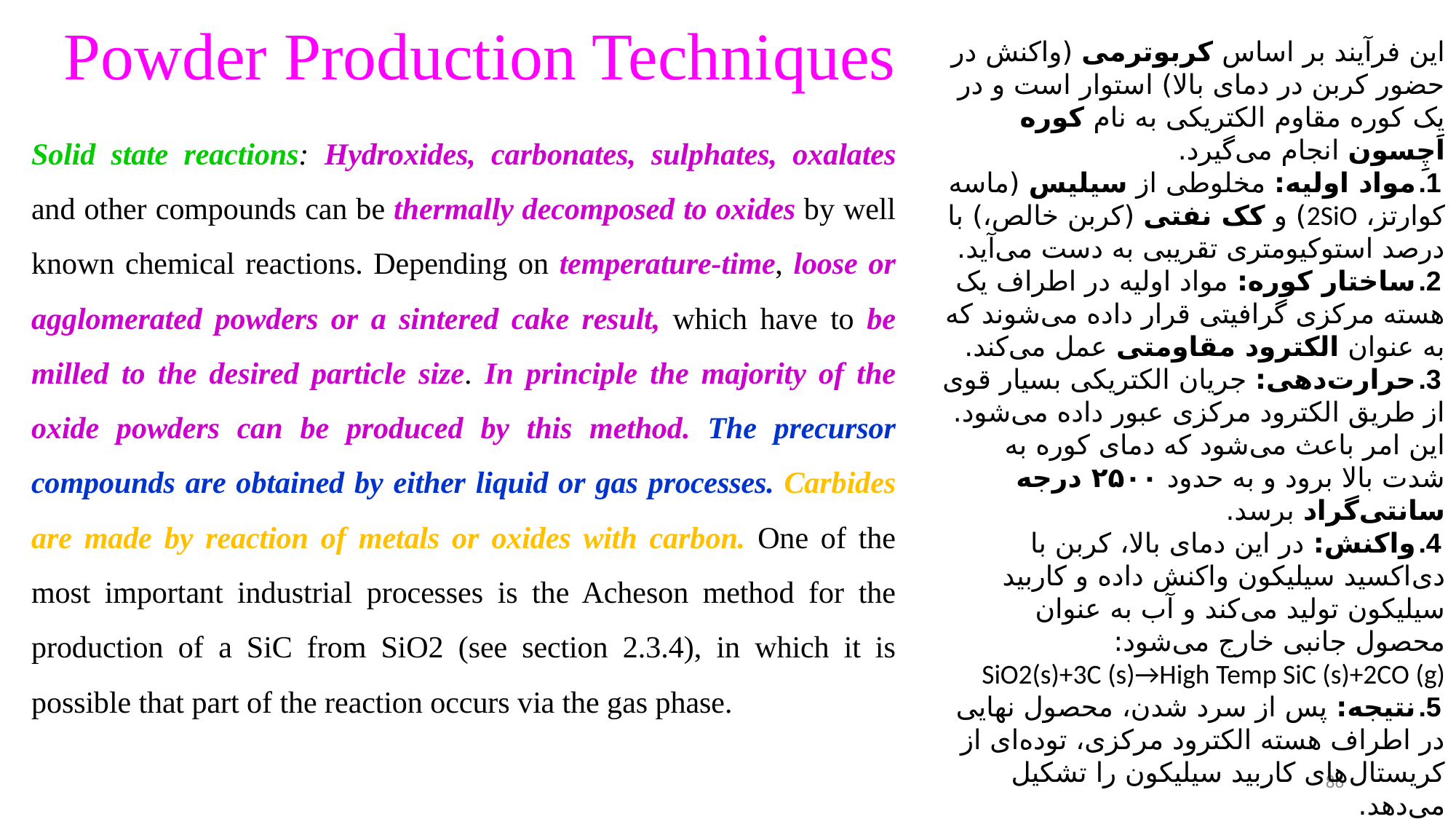

# Powder Production Techniques
این فرآیند بر اساس کربوترمی (واکنش در حضور کربن در دمای بالا) استوار است و در یک کوره مقاوم الکتریکی به نام کوره اَچِسون انجام می‌گیرد.
مواد اولیه: مخلوطی از سیلیس (ماسه کوارتز، 2SiO​) و کک نفتی (کربن خالص،) با درصد استوکیومتری تقریبی به دست می‌آید.
ساختار کوره: مواد اولیه در اطراف یک هسته مرکزی گرافیتی قرار داده می‌شوند که به عنوان الکترود مقاومتی عمل می‌کند.
حرارت‌دهی: جریان الکتریکی بسیار قوی از طریق الکترود مرکزی عبور داده می‌شود. این امر باعث می‌شود که دمای کوره به شدت بالا برود و به حدود ۲۵۰۰ درجه سانتی‌گراد برسد.
واکنش: در این دمای بالا، کربن با دی‌اکسید سیلیکون واکنش داده و کاربید سیلیکون تولید می‌کند و آب به عنوان محصول جانبی خارج می‌شود:
SiO2(s)+3C (s)→High Temp SiC (s)+2CO (g)
نتیجه: پس از سرد شدن، محصول نهایی در اطراف هسته الکترود مرکزی، توده‌ای از کریستال‌های کاربید سیلیکون را تشکیل می‌دهد.
Solid state reactions: Hydroxides, carbonates, sulphates, oxalates and other compounds can be thermally decomposed to oxides by well known chemical reactions. Depending on temperature-time, loose or agglomerated powders or a sintered cake result, which have to be milled to the desired particle size. In principle the majority of the oxide powders can be produced by this method. The precursor compounds are obtained by either liquid or gas processes. Carbides are made by reaction of metals or oxides with carbon. One of the most important industrial processes is the Acheson method for the production of a SiC from SiO2 (see section 2.3.4), in which it is possible that part of the reaction occurs via the gas phase.

86